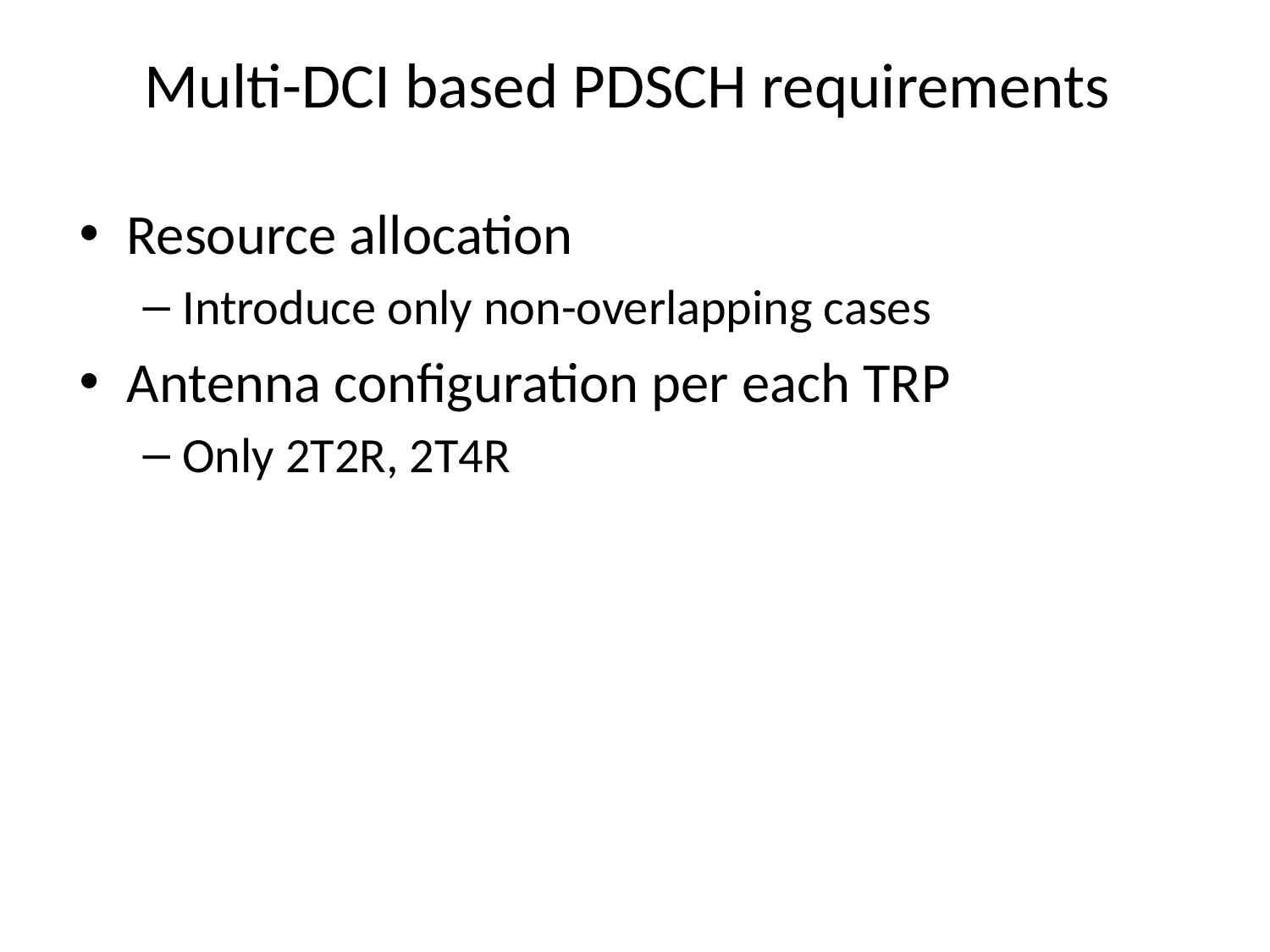

# Multi-DCI based PDSCH requirements
Resource allocation
Introduce only non-overlapping cases
Antenna configuration per each TRP
Only 2T2R, 2T4R